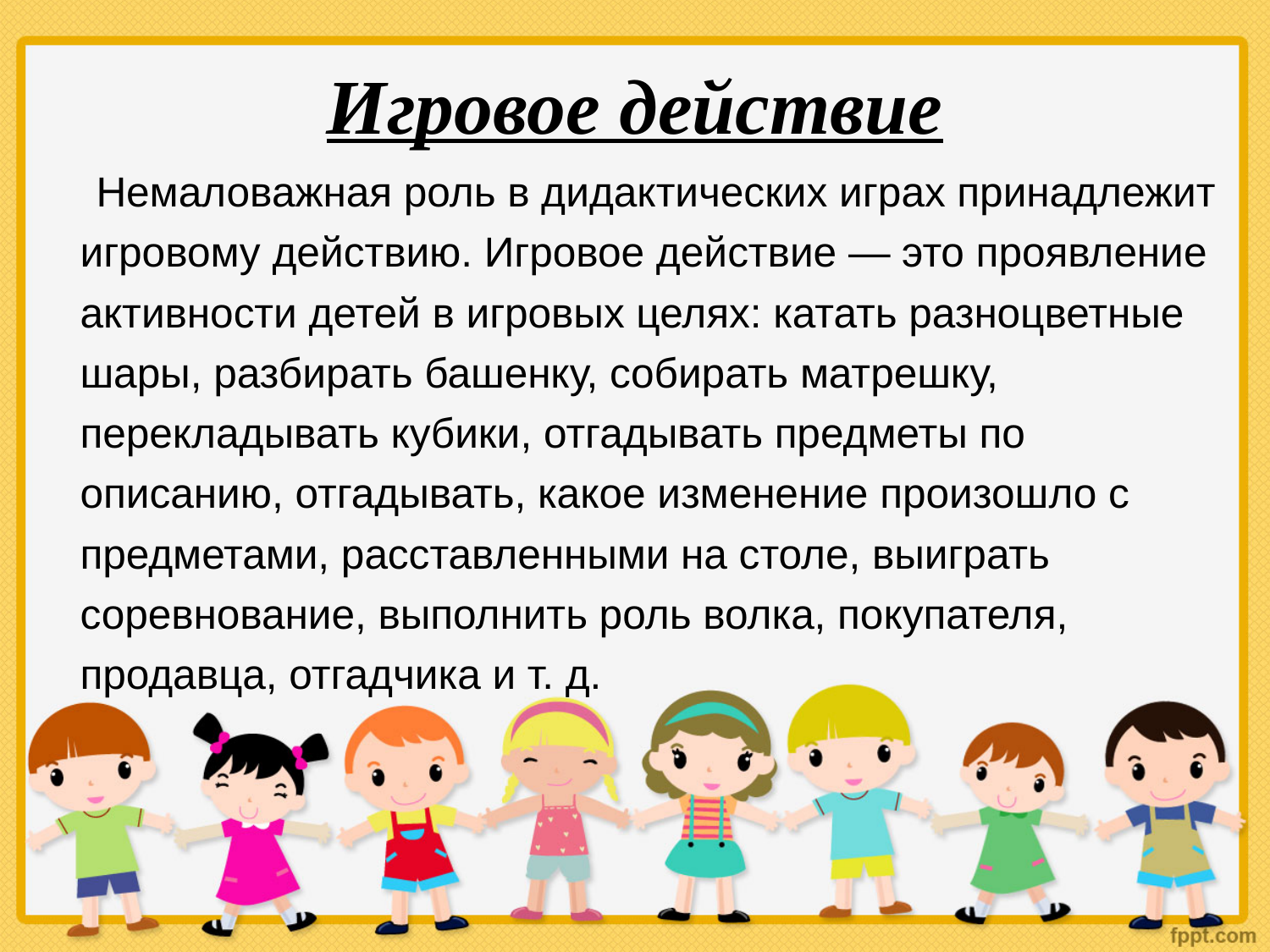

# Игровое действие
Немаловажная роль в дидактических играх принадлежит игровому действию. Игровое действие — это проявление активности детей в игровых целях: катать разноцветные шары, разбирать башенку, собирать матрешку, перекладывать кубики, отгадывать предметы по описанию, отгадывать, какое изменение произошло с предметами, расставленными на столе, выиграть соревнование, выполнить роль волка, покупателя, продавца, отгадчика и т. д.